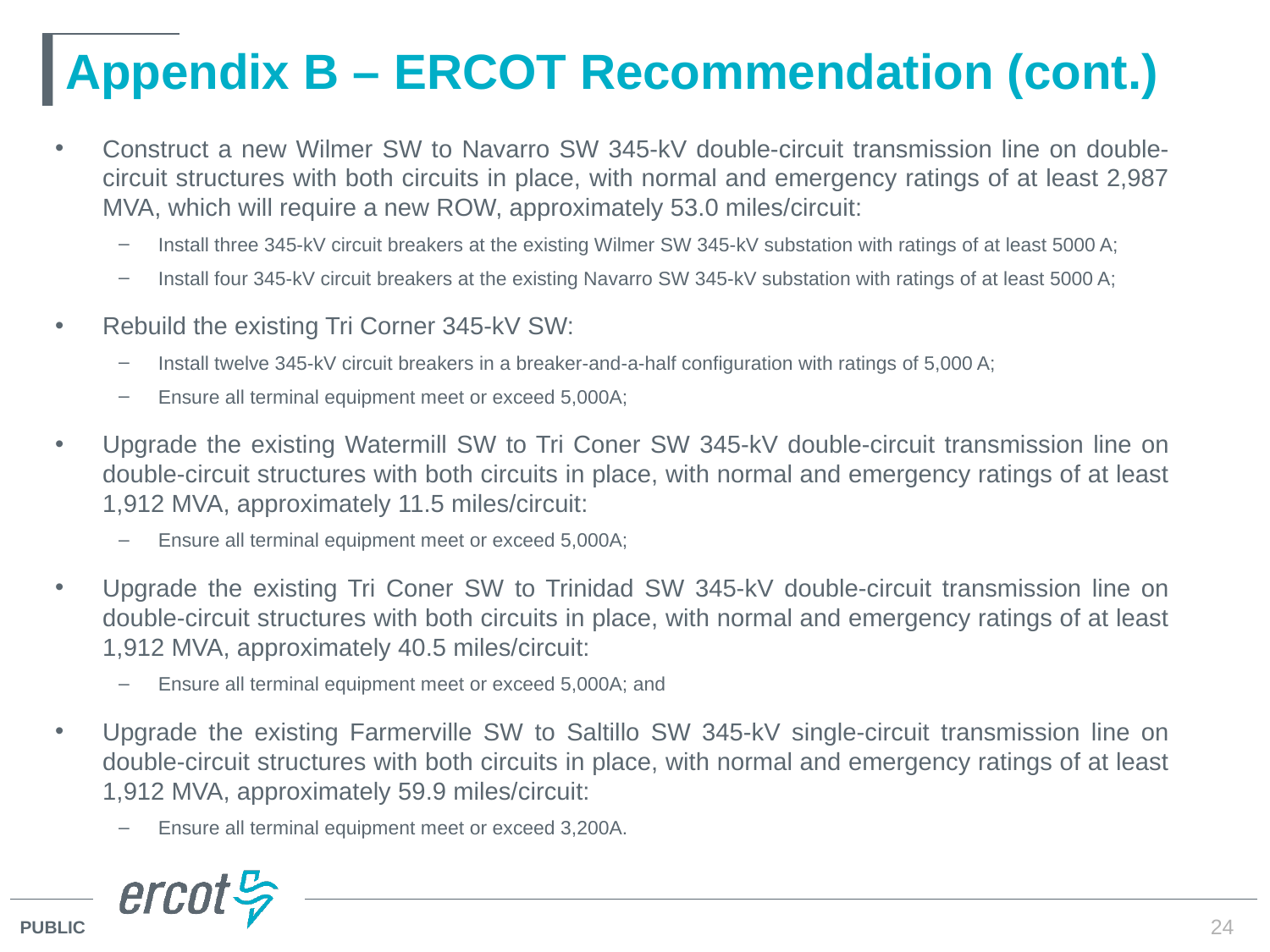

# Appendix B – ERCOT Recommendation (cont.)
Construct a new Wilmer SW to Navarro SW 345-kV double-circuit transmission line on double-circuit structures with both circuits in place, with normal and emergency ratings of at least 2,987 MVA, which will require a new ROW, approximately 53.0 miles/circuit:
Install three 345-kV circuit breakers at the existing Wilmer SW 345-kV substation with ratings of at least 5000 A;
Install four 345-kV circuit breakers at the existing Navarro SW 345-kV substation with ratings of at least 5000 A;
Rebuild the existing Tri Corner 345-kV SW:
Install twelve 345-kV circuit breakers in a breaker-and-a-half configuration with ratings of 5,000 A;
Ensure all terminal equipment meet or exceed 5,000A;
Upgrade the existing Watermill SW to Tri Coner SW 345-kV double-circuit transmission line on double-circuit structures with both circuits in place, with normal and emergency ratings of at least 1,912 MVA, approximately 11.5 miles/circuit:
Ensure all terminal equipment meet or exceed 5,000A;
Upgrade the existing Tri Coner SW to Trinidad SW 345-kV double-circuit transmission line on double-circuit structures with both circuits in place, with normal and emergency ratings of at least 1,912 MVA, approximately 40.5 miles/circuit:
Ensure all terminal equipment meet or exceed 5,000A; and
Upgrade the existing Farmerville SW to Saltillo SW 345-kV single-circuit transmission line on double-circuit structures with both circuits in place, with normal and emergency ratings of at least 1,912 MVA, approximately 59.9 miles/circuit:
Ensure all terminal equipment meet or exceed 3,200A.
24